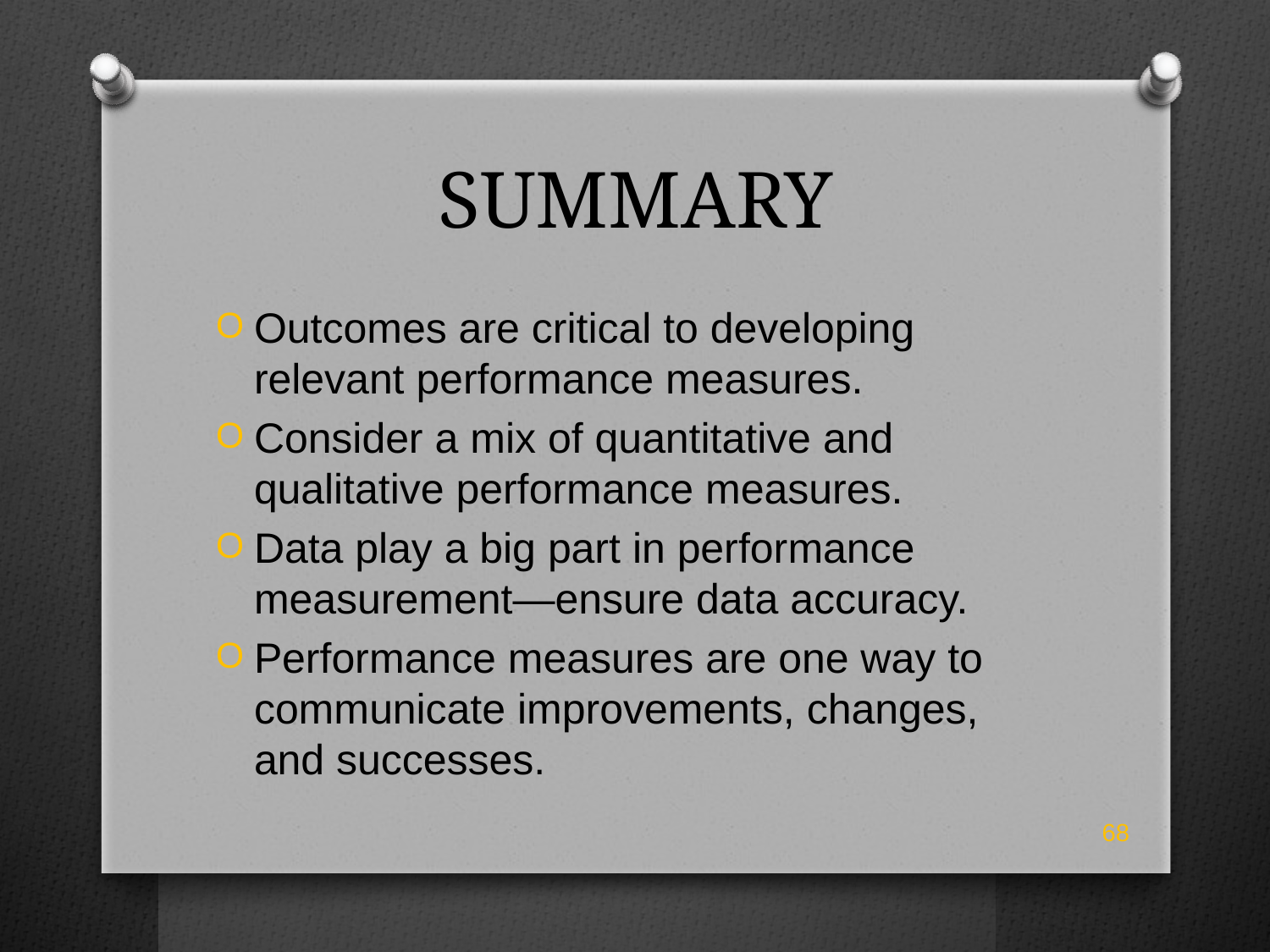

# SUMMARY
Outcomes are critical to developing relevant performance measures.
Consider a mix of quantitative and qualitative performance measures.
Data play a big part in performance measurement—ensure data accuracy.
Performance measures are one way to communicate improvements, changes, and successes.

68